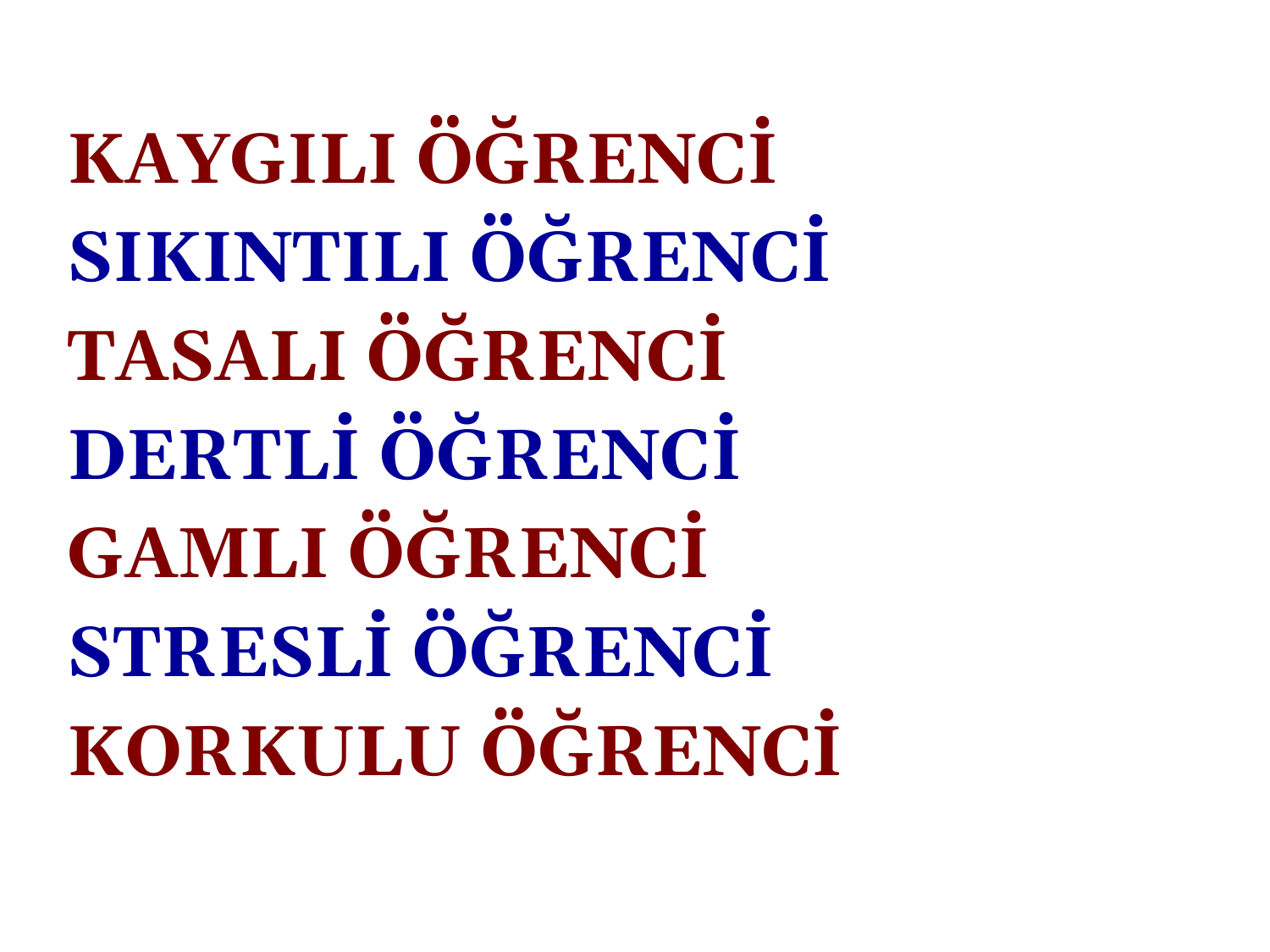

KAYGILI ÖĞRENCİ
SIKINTILI ÖĞRENCİ
TASALI ÖĞRENCİ
DERTLİ ÖĞRENCİ
GAMLI ÖĞRENCİ
STRESLİ ÖĞRENCİ
KORKULU ÖĞRENCİ